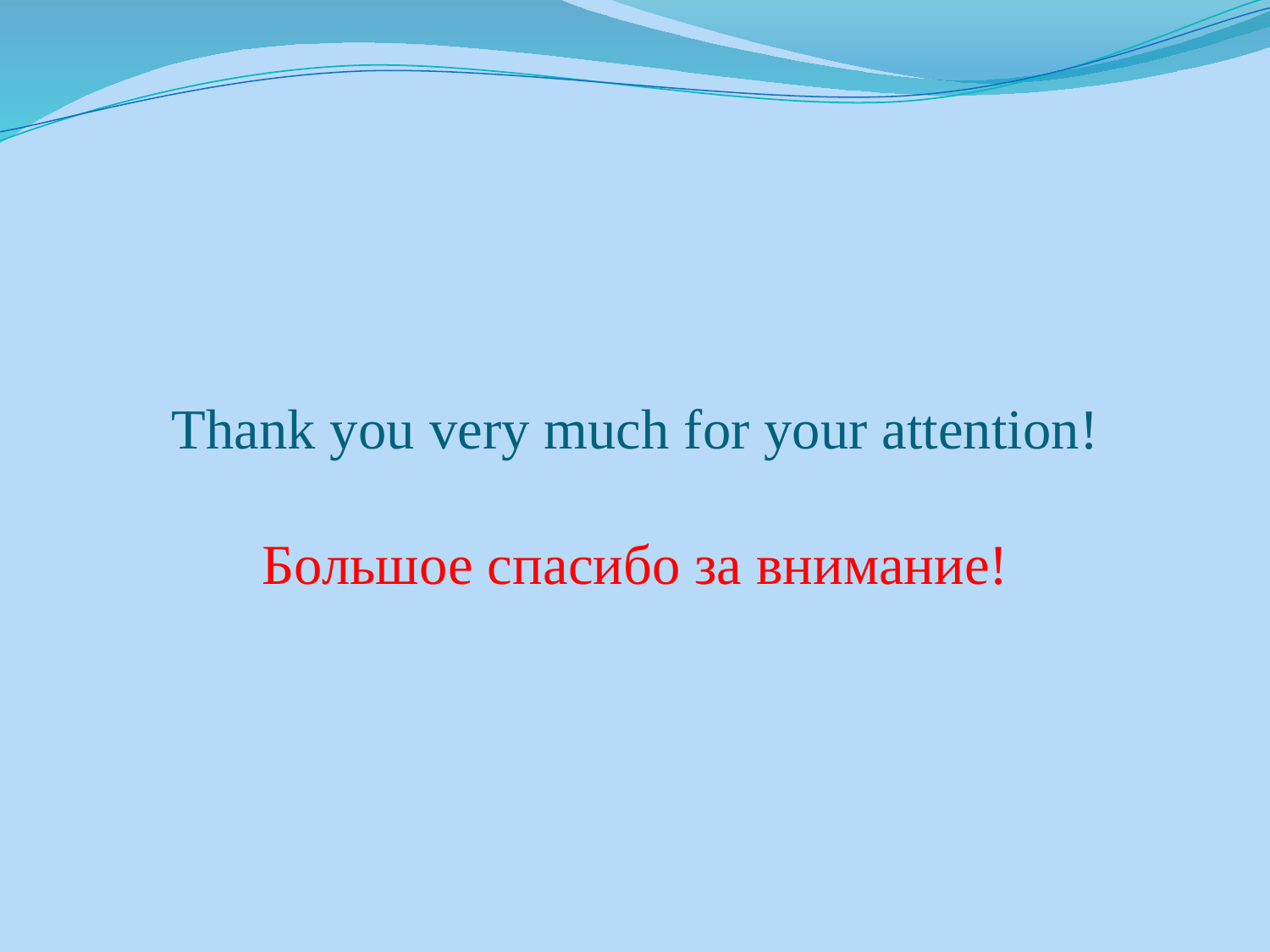

# Thank you very much for your attention! Большое спасибо за внимание!